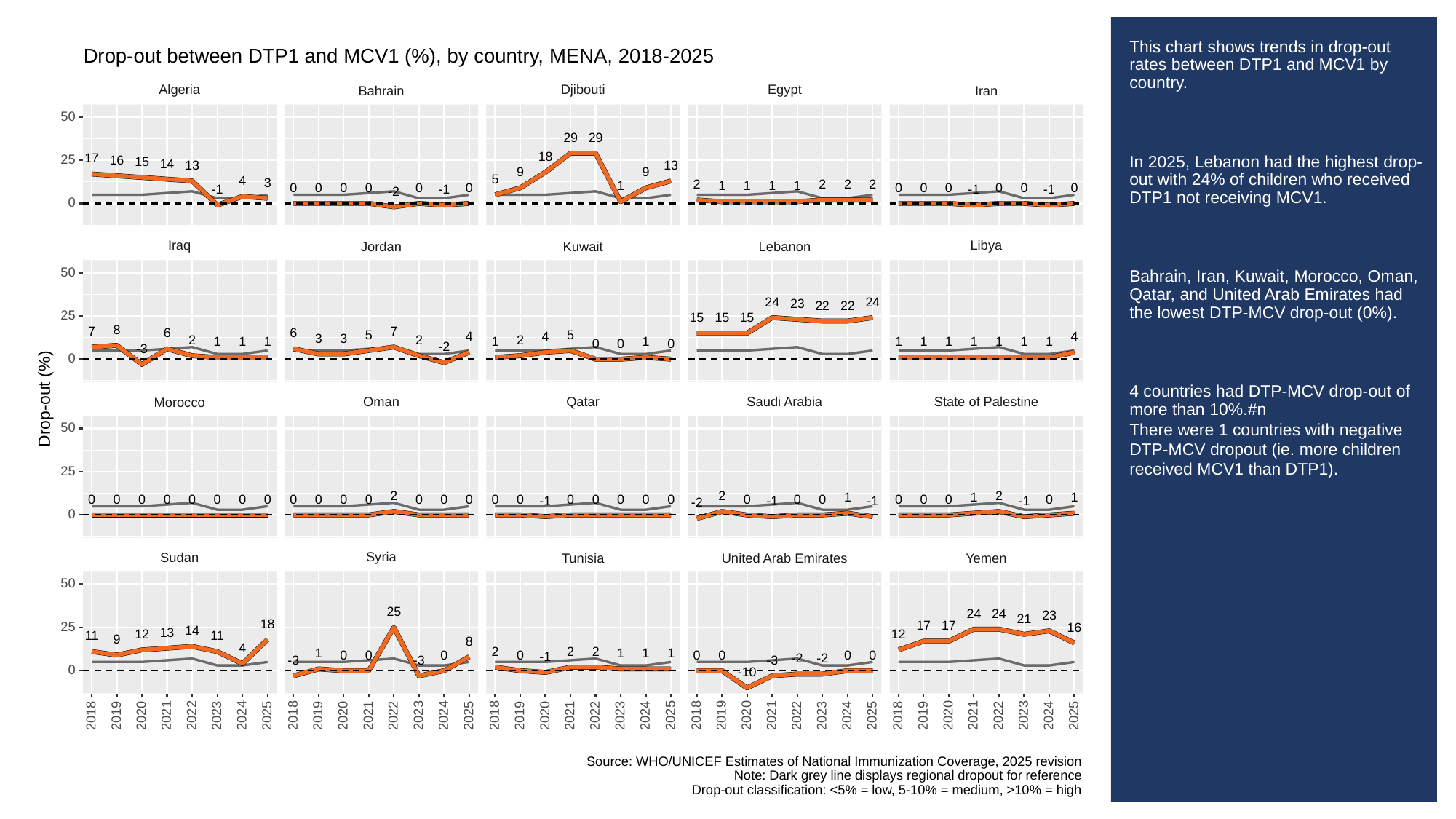

# This chart shows trends in drop-out rates between DTP1 and MCV1 by country.

In 2025, Lebanon had the highest drop-out with 24% of children who received DTP1 not receiving MCV1.

Bahrain, Iran, Kuwait, Morocco, Oman, Qatar, and United Arab Emirates had the lowest DTP-MCV drop-out (0%).

4 countries had DTP-MCV drop-out of more than 10%.#n
There were 1 countries with negative DTP-MCV dropout (ie. more children received MCV1 than DTP1).

Drop-out between DTP1 and MCV1 (%), by country, MENA, 2018-2025
Algeria
Djibouti
Egypt
Bahrain
Iran

50

29
29

18

17
25
16
15
14

13
13
9
9

5
4
3
2
2
2
2

1
1
1
1
1
0
0
0
0
0
0
0
0
0
0
0
0
-1
-1
-1
-1
-2

0

Libya
Iraq
Jordan
Kuwait
Lebanon

50

24
24
23
22
22
25
15
15
15

8
7
7
6
6
5
5
4
4
4
3
3
2
2
2

1
1
1
1
1
1
1
1
1
1
1
1
0
0
0
-2
-3

0

Drop-out (%)
Qatar
Oman
Saudi Arabia
State of Palestine
Morocco

50

25

2
2
2

1
1
1
0
0
0
0
0
0
0
0
0
0
0
0
0
0
0
0
0
0
0
0
0
0
0
0
0
0
0
0
0
-1
-1
-1
-1
-2

0

Syria
Sudan
United Arab Emirates
Tunisia
Yemen

50

25
24
24
23
21
18
17
17
25
16
14

13

12
12
11
11
9
8

4
2
2
2

1
1
1
1
0
0
0
0
0
0
0
0
-1
-2
-2
-3
-3
-3

0

-10

2023
2023
2023
2023
2023
2018
2019
2020
2021
2022
2024
2025
2018
2019
2020
2021
2022
2024
2025
2018
2019
2020
2021
2022
2024
2025
2018
2019
2020
2021
2022
2024
2025
2018
2019
2020
2021
2022
2024
2025
Source: WHO/UNICEF Estimates of National Immunization Coverage, 2025 revision
Note: Dark grey line displays regional dropout for reference
Drop-out classification: <5% = low, 5-10% = medium, >10% = high